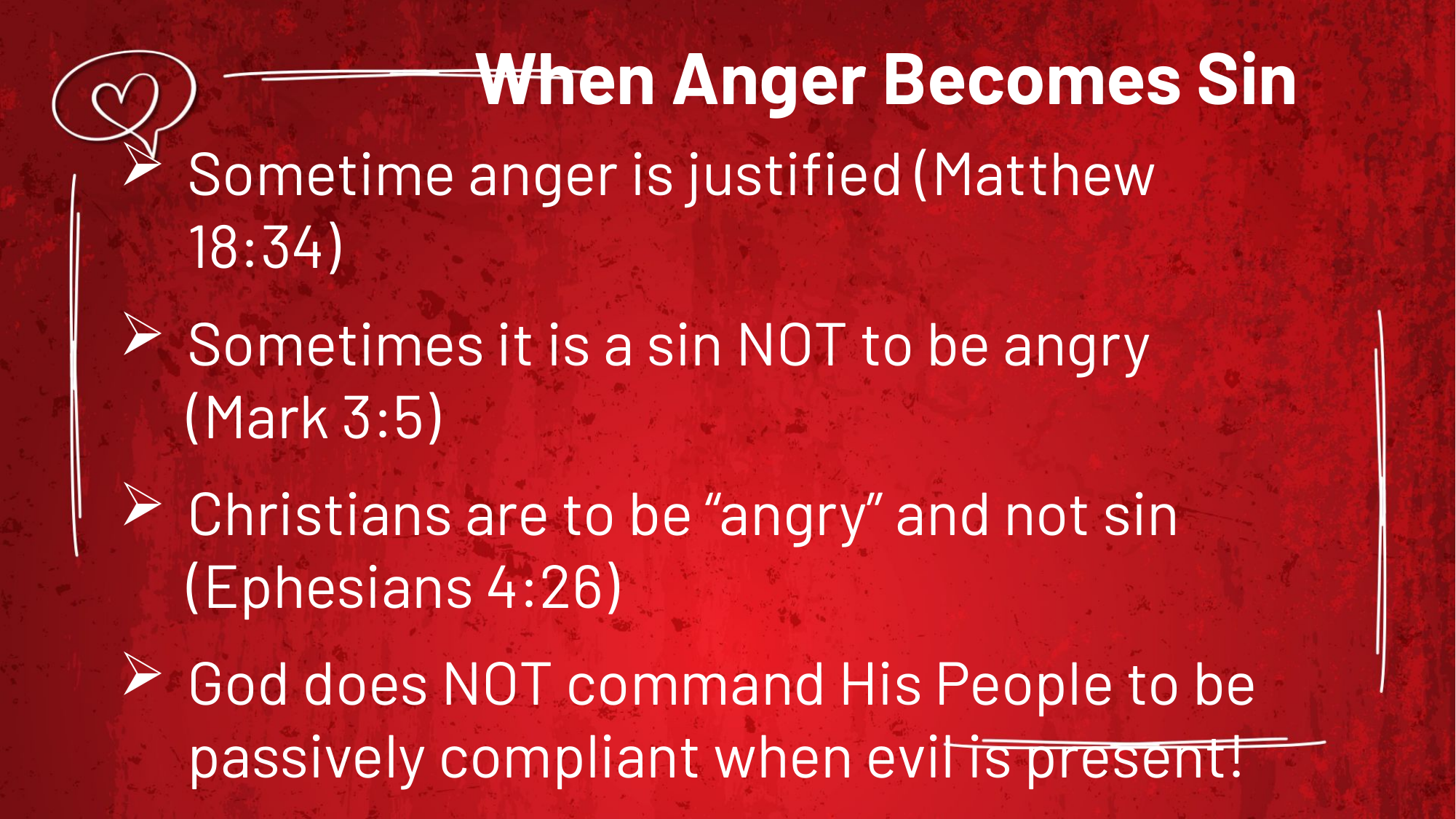

When Anger Becomes Sin
Sometime anger is justified (Matthew 18:34)
Sometimes it is a sin NOT to be angry
(Mark 3:5)
Christians are to be “angry” and not sin (Ephesians 4:26)
God does NOT command His People to be passively compliant when evil is present!